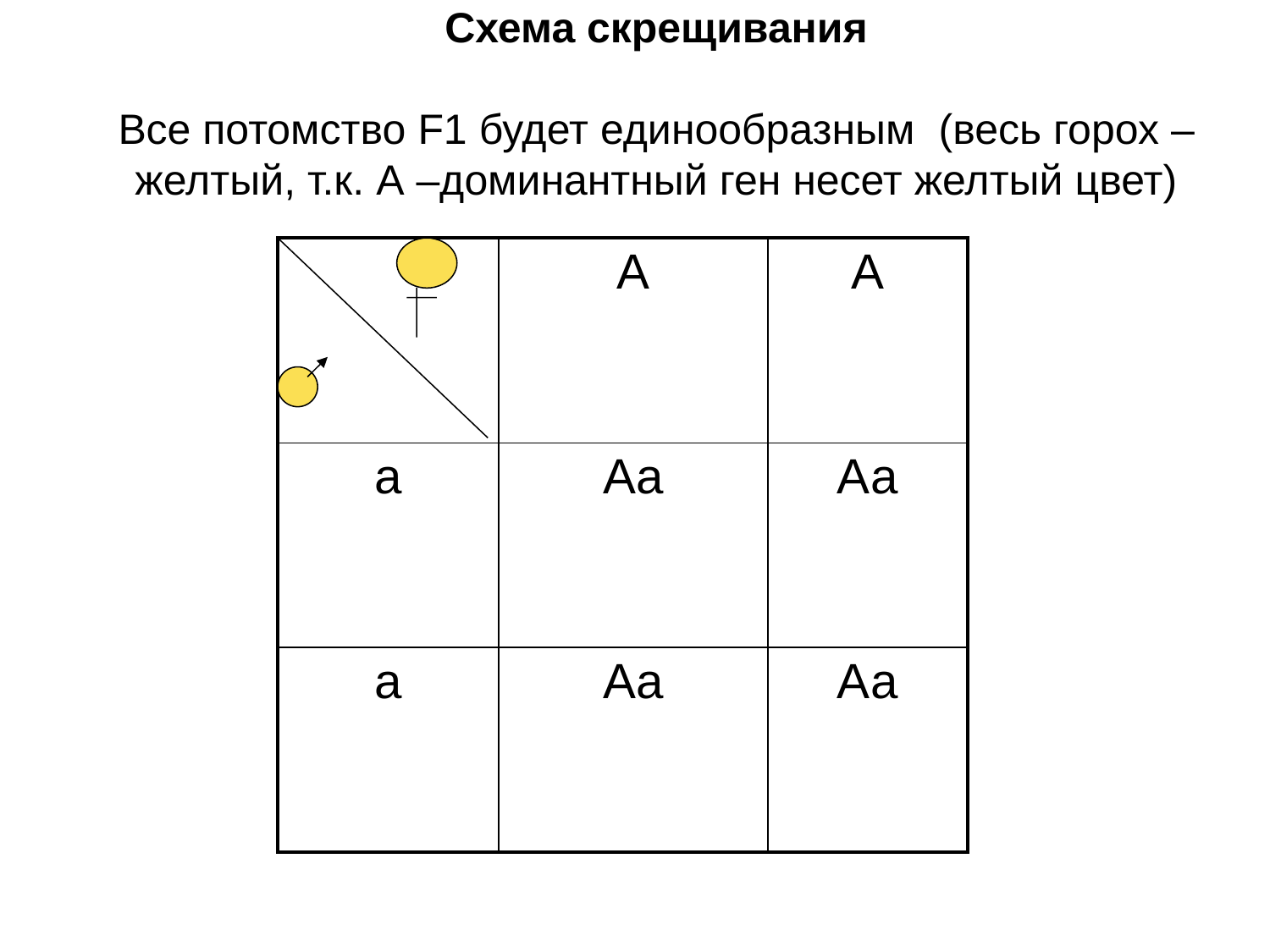

Схема скрещивания
Все потомство F1 будет единообразным  (весь горох – желтый, т.к. А –доминантный ген несет желтый цвет)
|  | А | А |
| --- | --- | --- |
| а | Аа | Аа |
| а | Аа | Аа |